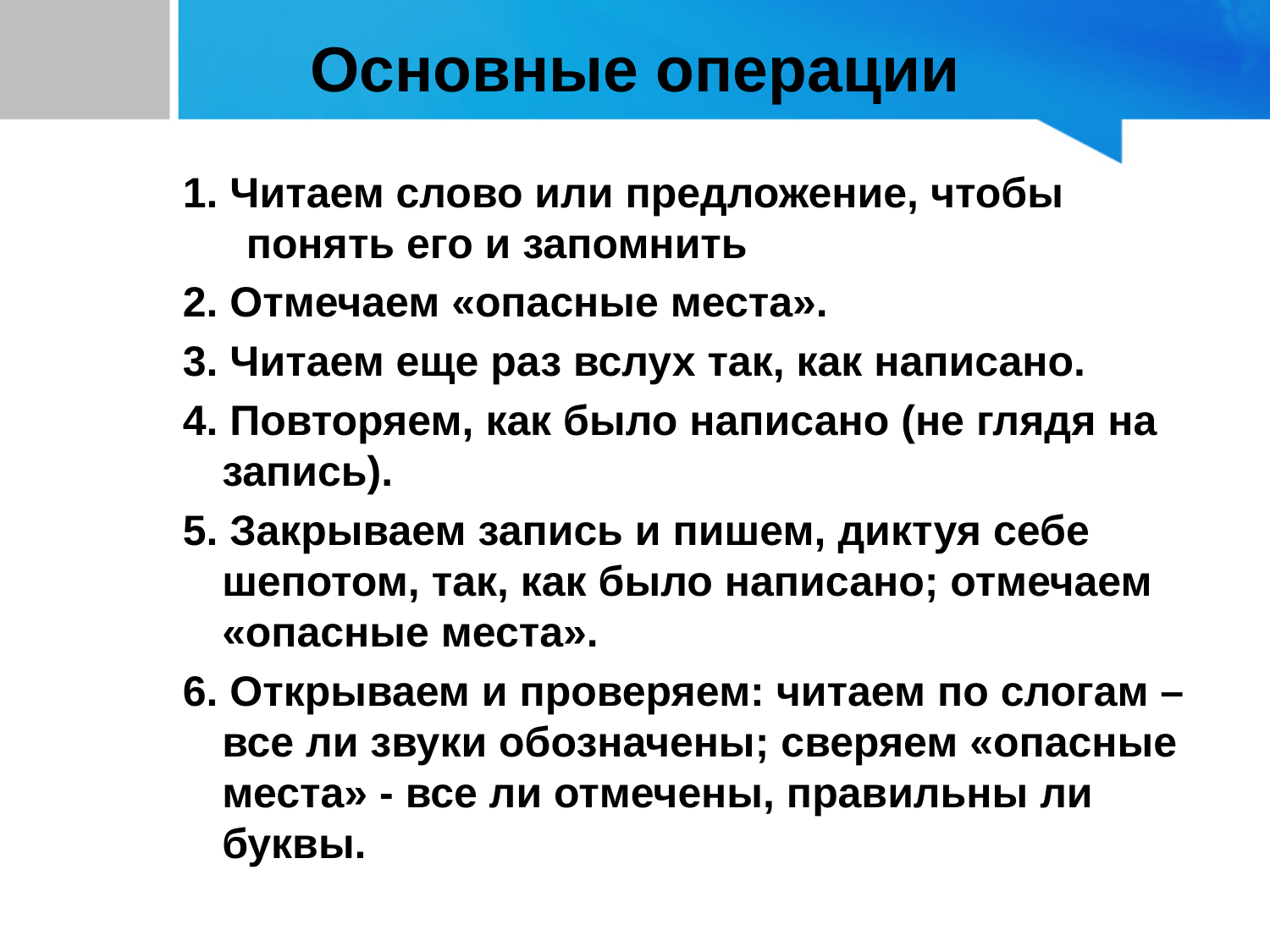

# Основные операции
1. Читаем слово или предложение, чтобы понять его и запомнить
2. Отмечаем «опасные места».
3. Читаем еще раз вслух так, как написано.
4. Повторяем, как было написано (не глядя на запись).
5. Закрываем запись и пишем, диктуя себе шепотом, так, как было написано; отмечаем «опасные места».
6. Открываем и проверяем: читаем по слогам – все ли звуки обозначены; сверяем «опасные места» - все ли отмечены, правильны ли буквы.